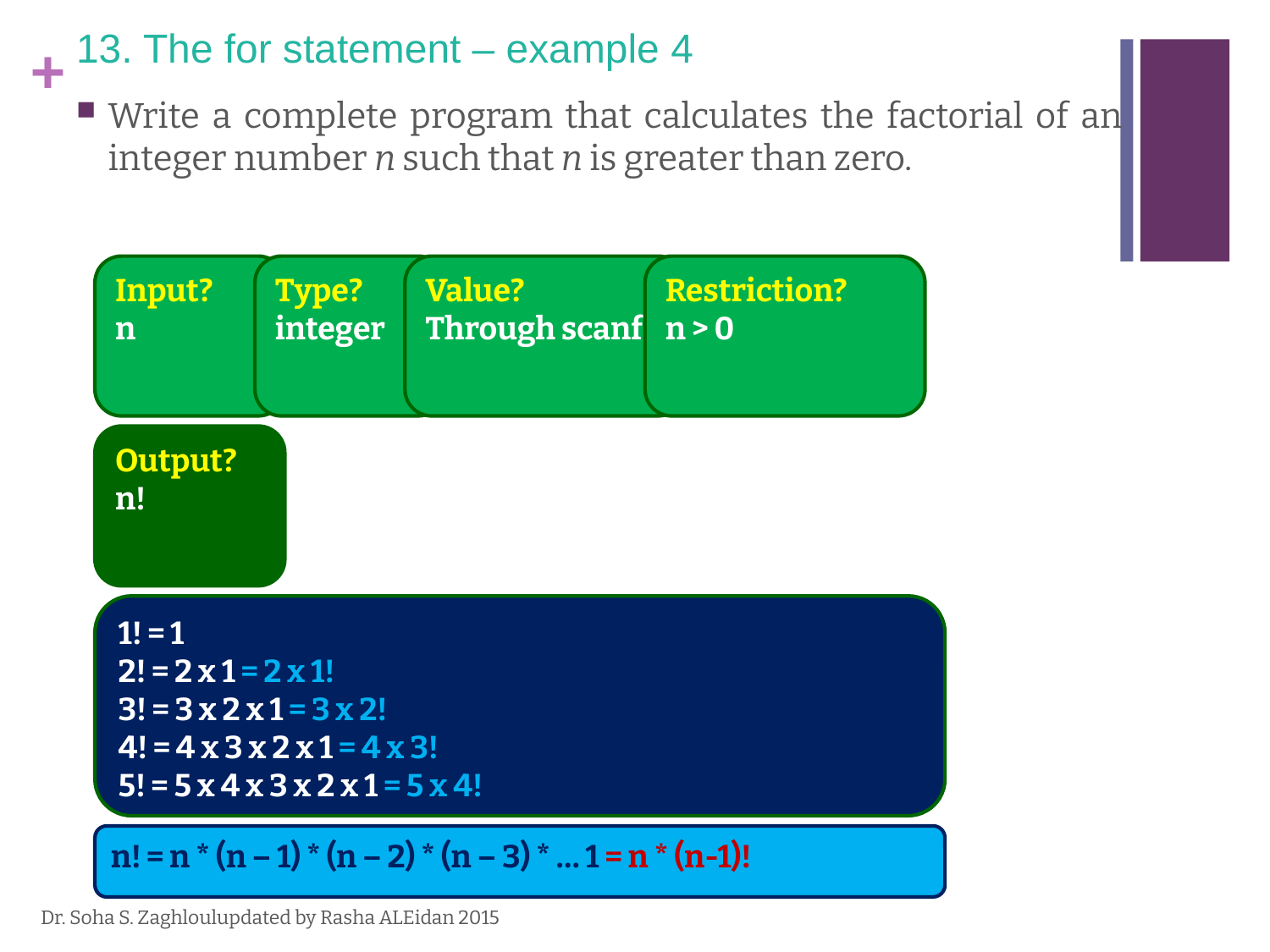

# 13. The for statement – example 4
Write a complete program that calculates the factorial of an integer number n such that n is greater than zero.

Input?
n
Type?
integer
Value?
Through scanf
Restriction?
n > 0
Output?
n!
1! = 1
2! = 2 x 1 = 2 x 1!
3! = 3 x 2 x 1 = 3 x 2!
4! = 4 x 3 x 2 x 1 = 4 x 3!
5! = 5 x 4 x 3 x 2 x 1 = 5 x 4!
n! = n * (n – 1) * (n – 2) * (n – 3) * … 1 = n * (n-1)!
Dr. Soha S. Zaghloul			updated by Rasha ALEidan 2015